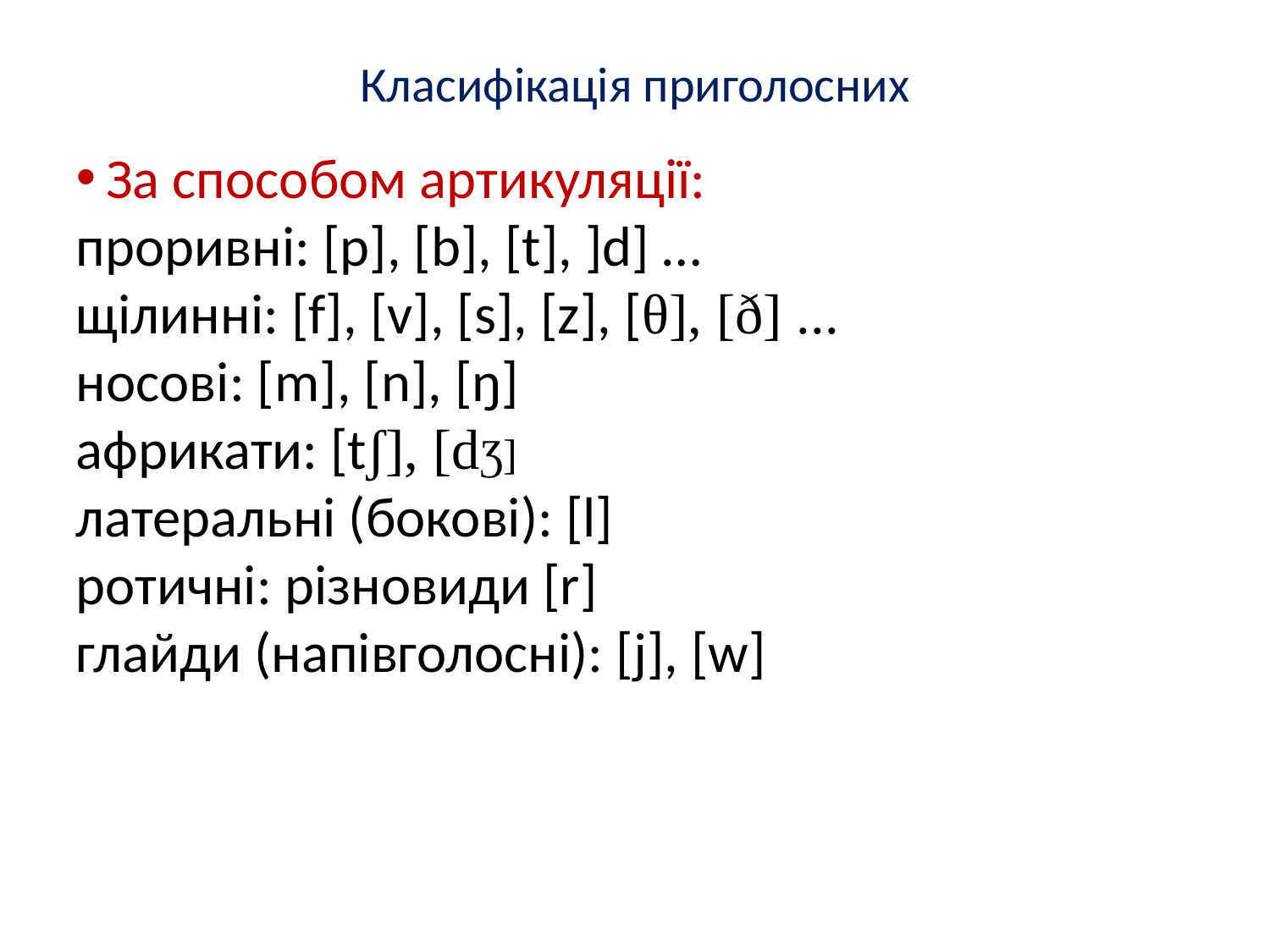

Класифікація приголосних
За способом артикуляції:
проривні: [p], [b], [t], ]d] …
щілинні: [f], [v], [s], [z], [θ], [ð] ...
носові: [m], [n], [ŋ]
африкати: [tʃ], [dƷ]
латеральні (бокові): [l]
ротичні: різновиди [r]
глайди (напівголосні): [j], [w]